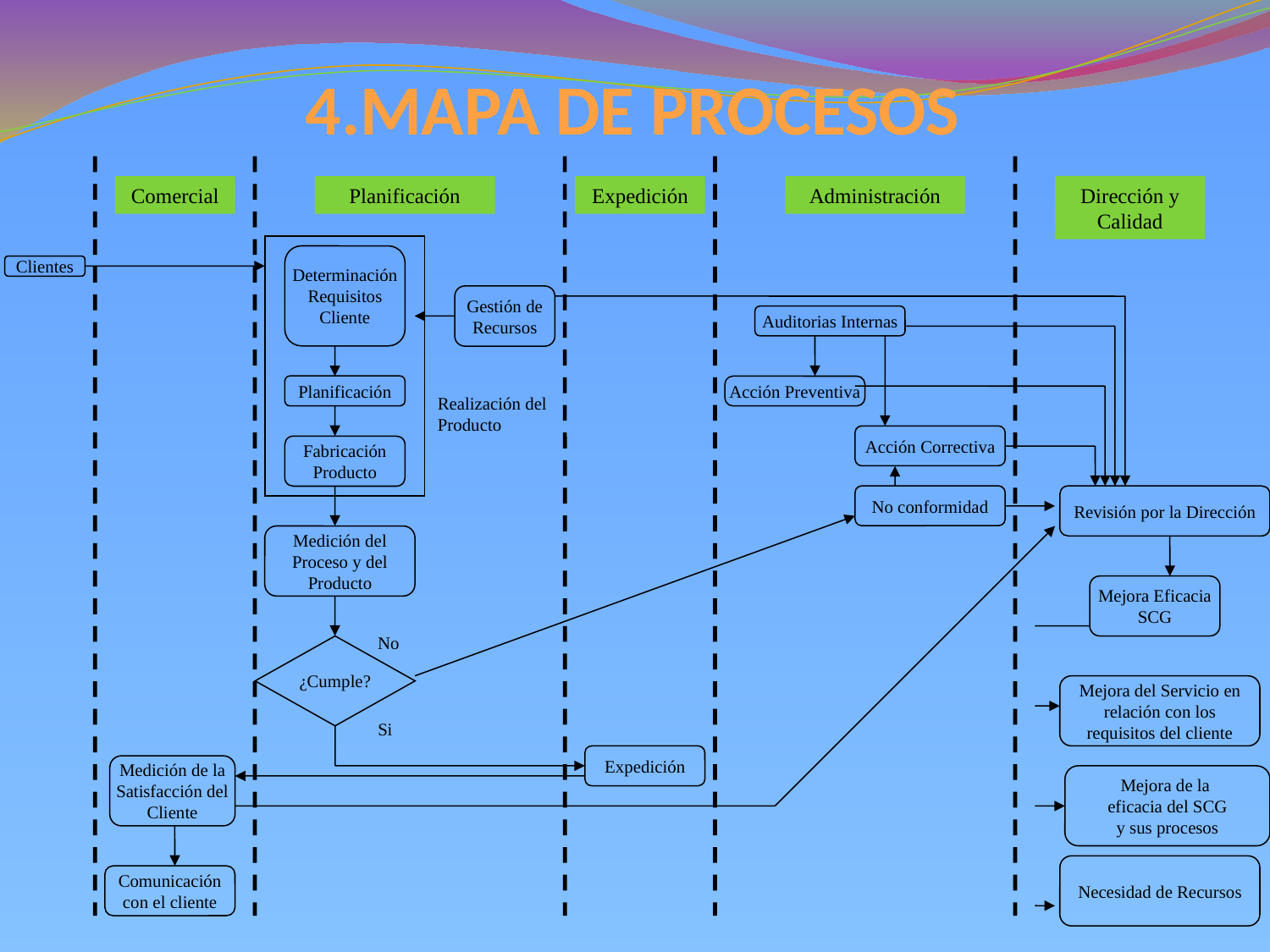

# 4.MAPA DE PROCESOS

Comercial
Planificación
Expedición
Administración
Dirección y Calidad

Determinación
Requisitos
Cliente
Clientes

Gestión de
Recursos

Auditorias Internas

Planificación
Acción Preventiva
Realización del Producto

Acción Correctiva
Fabricación
Producto

No conformidad
Revisión por la Dirección

Medición del
Proceso y del
Producto

Mejora Eficacia
SCG

No

¿Cumple?
Mejora del Servicio en
relación con los
requisitos del cliente

Si

Expedición
Medición de la
Satisfacción del
Cliente

Mejora de la
eficacia del SCG
y sus procesos

Necesidad de Recursos
Comunicación
con el cliente